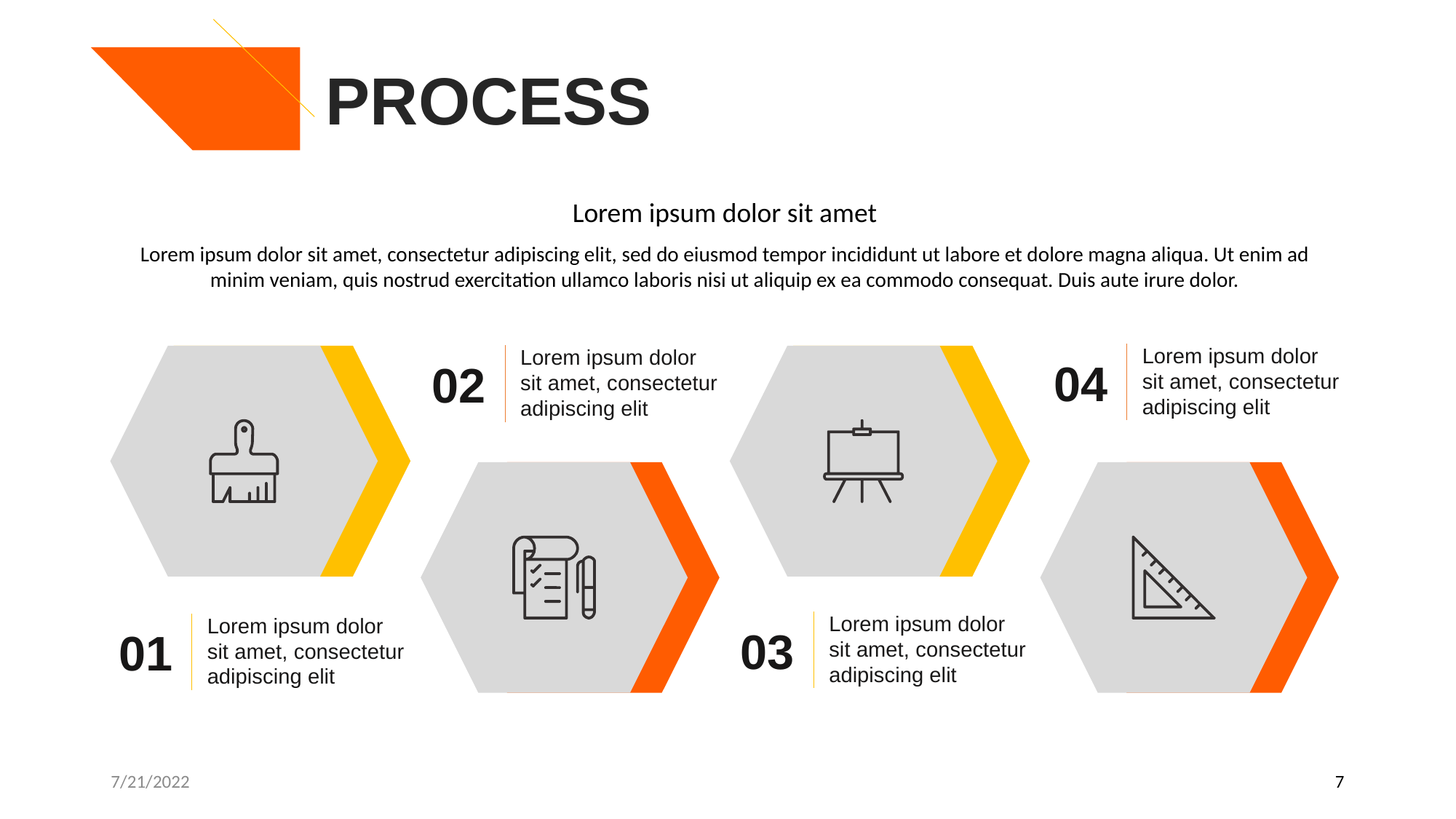

PROCESS
Lorem ipsum dolor sit amet
Lorem ipsum dolor sit amet, consectetur adipiscing elit, sed do eiusmod tempor incididunt ut labore et dolore magna aliqua. Ut enim ad minim veniam, quis nostrud exercitation ullamco laboris nisi ut aliquip ex ea commodo consequat. Duis aute irure dolor.
Lorem ipsum dolor sit amet, consectetur adipiscing elit
04
Lorem ipsum dolor sit amet, consectetur adipiscing elit
02

Lorem ipsum dolor sit amet, consectetur adipiscing elit
03
Lorem ipsum dolor sit amet, consectetur adipiscing elit
01
7/21/2022
7